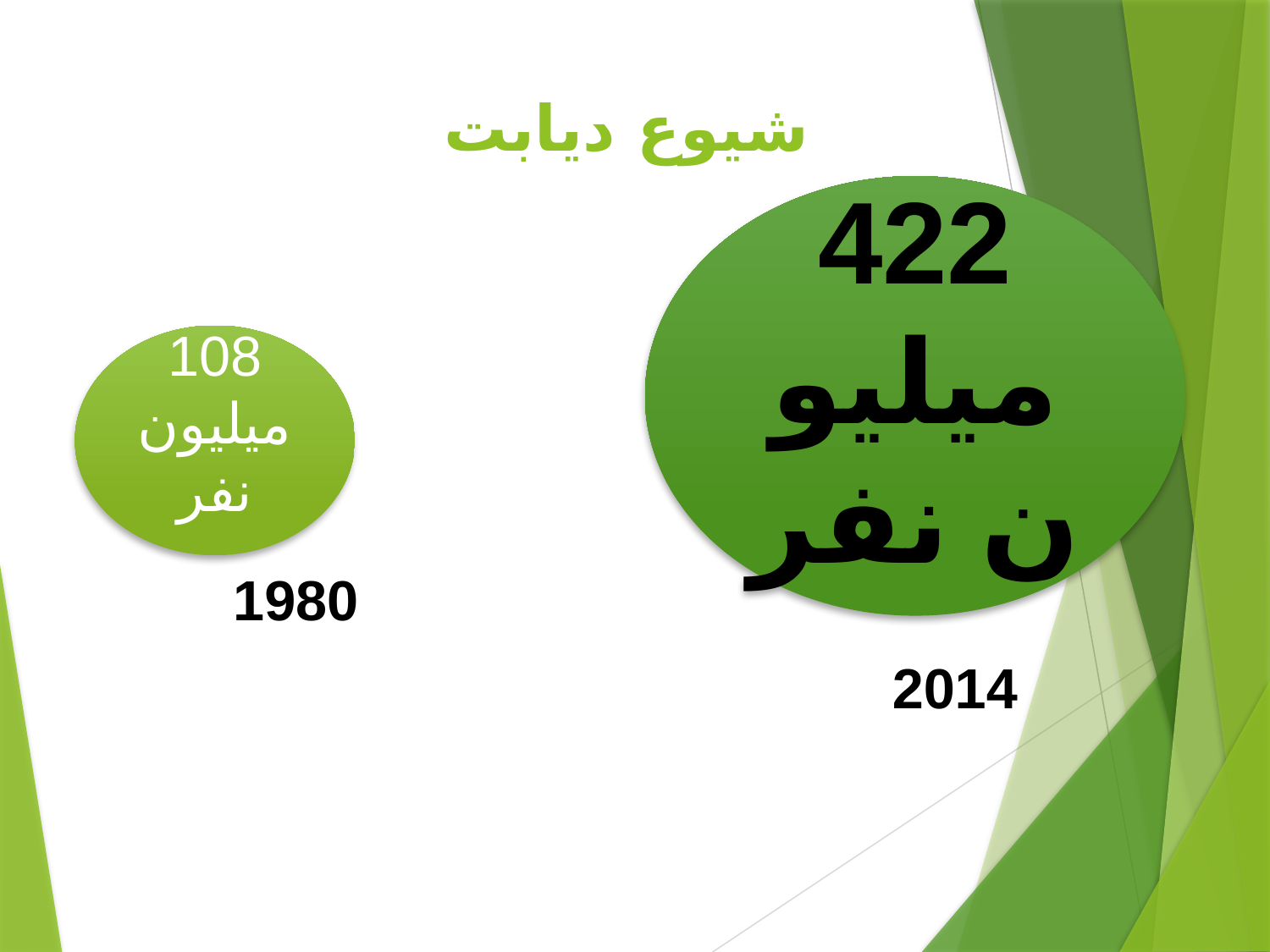

# شیوع دیابت
422 میلیون نفر

108 میلیون نفر

1980
2014